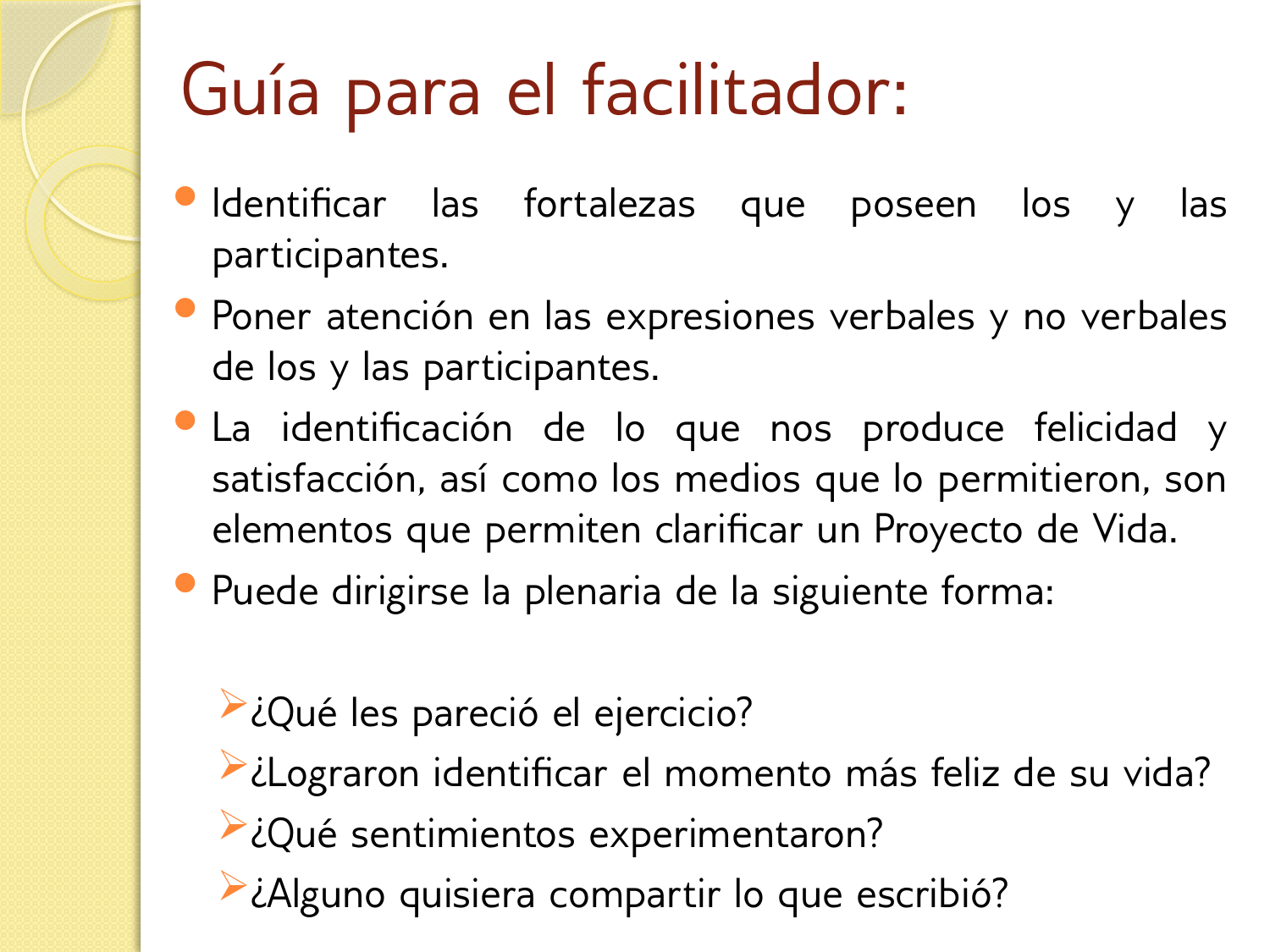

# Guía para el facilitador:
Identificar las fortalezas que poseen los y las participantes.
Poner atención en las expresiones verbales y no verbales de los y las participantes.
La identificación de lo que nos produce felicidad y satisfacción, así como los medios que lo permitieron, son elementos que permiten clarificar un Proyecto de Vida.
Puede dirigirse la plenaria de la siguiente forma:

¿Qué les pareció el ejercicio?
¿Lograron identificar el momento más feliz de su vida?
¿Qué sentimientos experimentaron?
¿Alguno quisiera compartir lo que escribió?